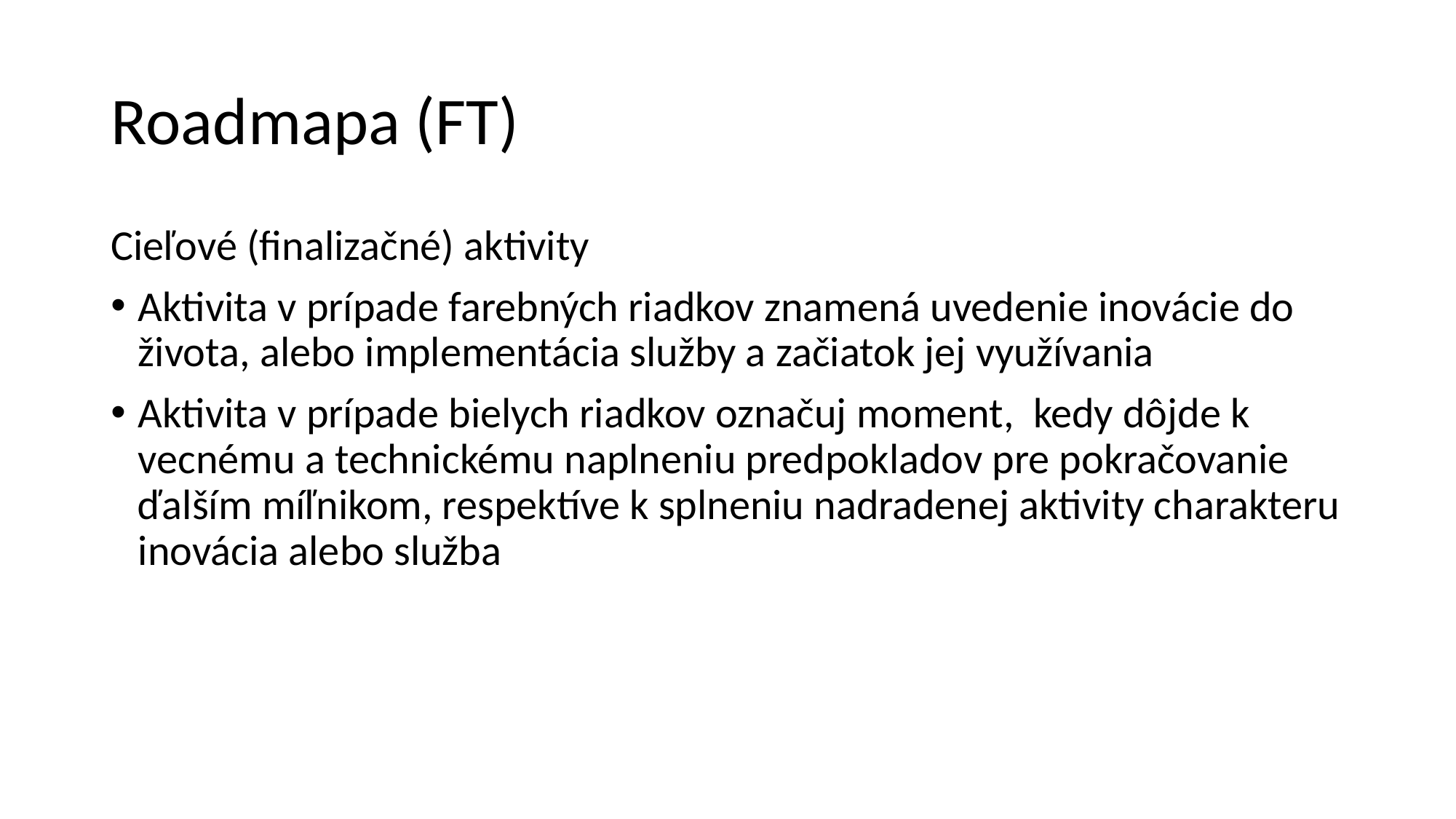

# Roadmapa (FT)
Cieľové (finalizačné) aktivity
Aktivita v prípade farebných riadkov znamená uvedenie inovácie do života, alebo implementácia služby a začiatok jej využívania
Aktivita v prípade bielych riadkov označuj moment,  kedy dôjde k vecnému a technickému naplneniu predpokladov pre pokračovanie ďalším míľnikom, respektíve k splneniu nadradenej aktivity charakteru inovácia alebo služba